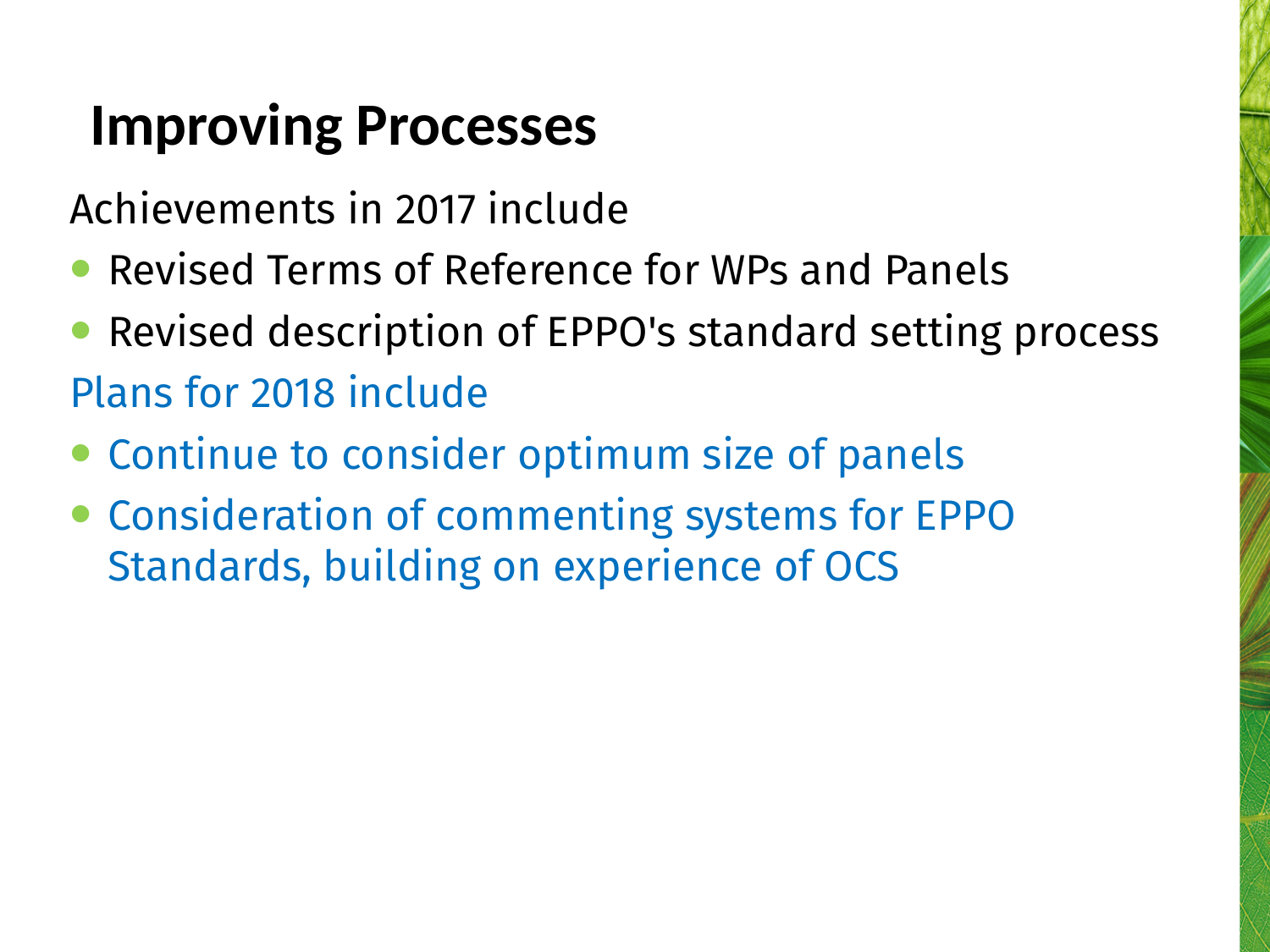

# Improving Processes
Achievements in 2017 include
Revised Terms of Reference for WPs and Panels
Revised description of EPPO's standard setting process
Plans for 2018 include
Continue to consider optimum size of panels
Consideration of commenting systems for EPPO Standards, building on experience of OCS